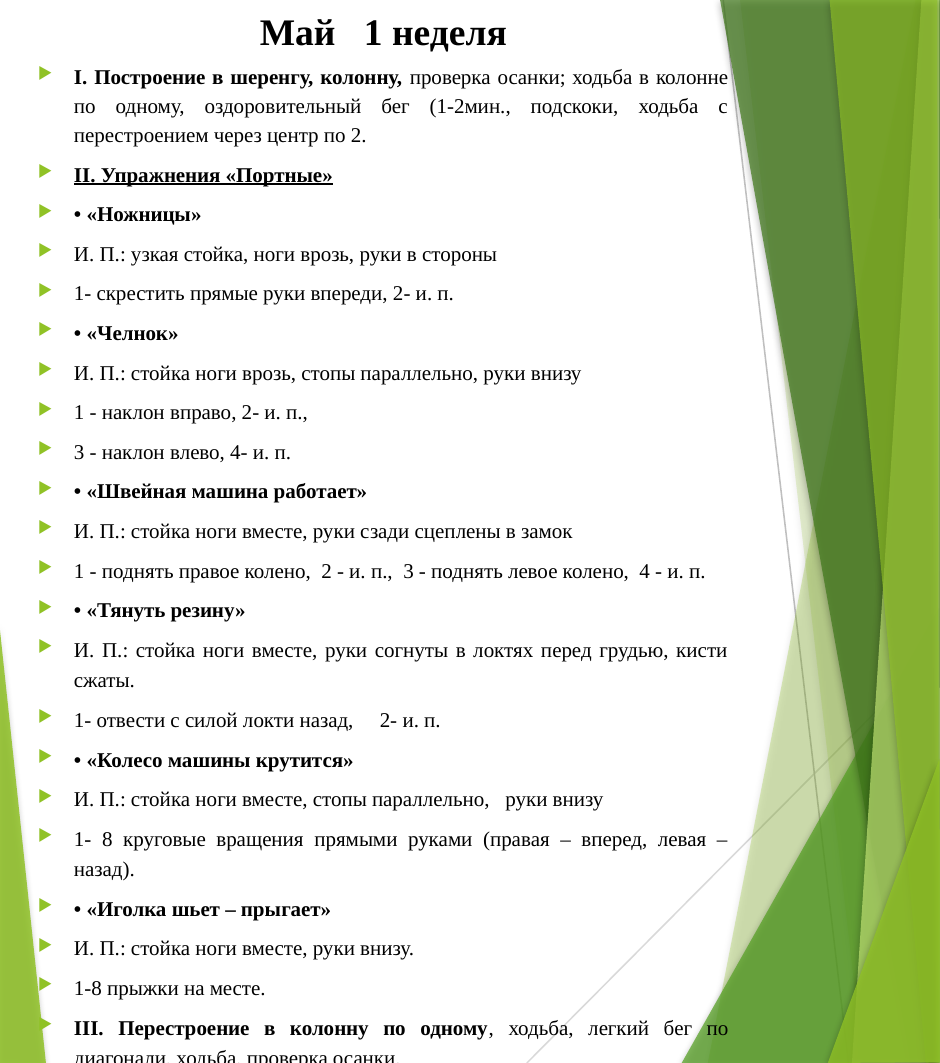

# Май   1 неделя
I. Построение в шеренгу, колонну, проверка осанки; ходьба в колонне по одному, оздоровительный бег (1-2мин., подскоки, ходьба с перестроением через центр по 2.
II. Упражнения «Портные»
• «Ножницы»
И. П.: узкая стойка, ноги врозь, руки в стороны
1- скрестить прямые руки впереди, 2- и. п.
• «Челнок»
И. П.: стойка ноги врозь, стопы параллельно, руки внизу
1 - наклон вправо, 2- и. п.,
3 - наклон влево, 4- и. п.
• «Швейная машина работает»
И. П.: стойка ноги вместе, руки сзади сцеплены в замок
1 - поднять правое колено,  2 - и. п.,  3 - поднять левое колено,  4 - и. п.
• «Тянуть резину»
И. П.: стойка ноги вместе, руки согнуты в локтях перед грудью, кисти сжаты.
1- отвести с силой локти назад,     2- и. п.
• «Колесо машины крутится»
И. П.: стойка ноги вместе, стопы параллельно,   руки внизу
1- 8 круговые вращения прямыми руками (правая – вперед, левая – назад).
• «Иголка шьет – прыгает»
И. П.: стойка ноги вместе, руки внизу.
1-8 прыжки на месте.
III. Перестроение в колонну по одному, ходьба, легкий бег по диагонали, ходьба, проверка осанки.